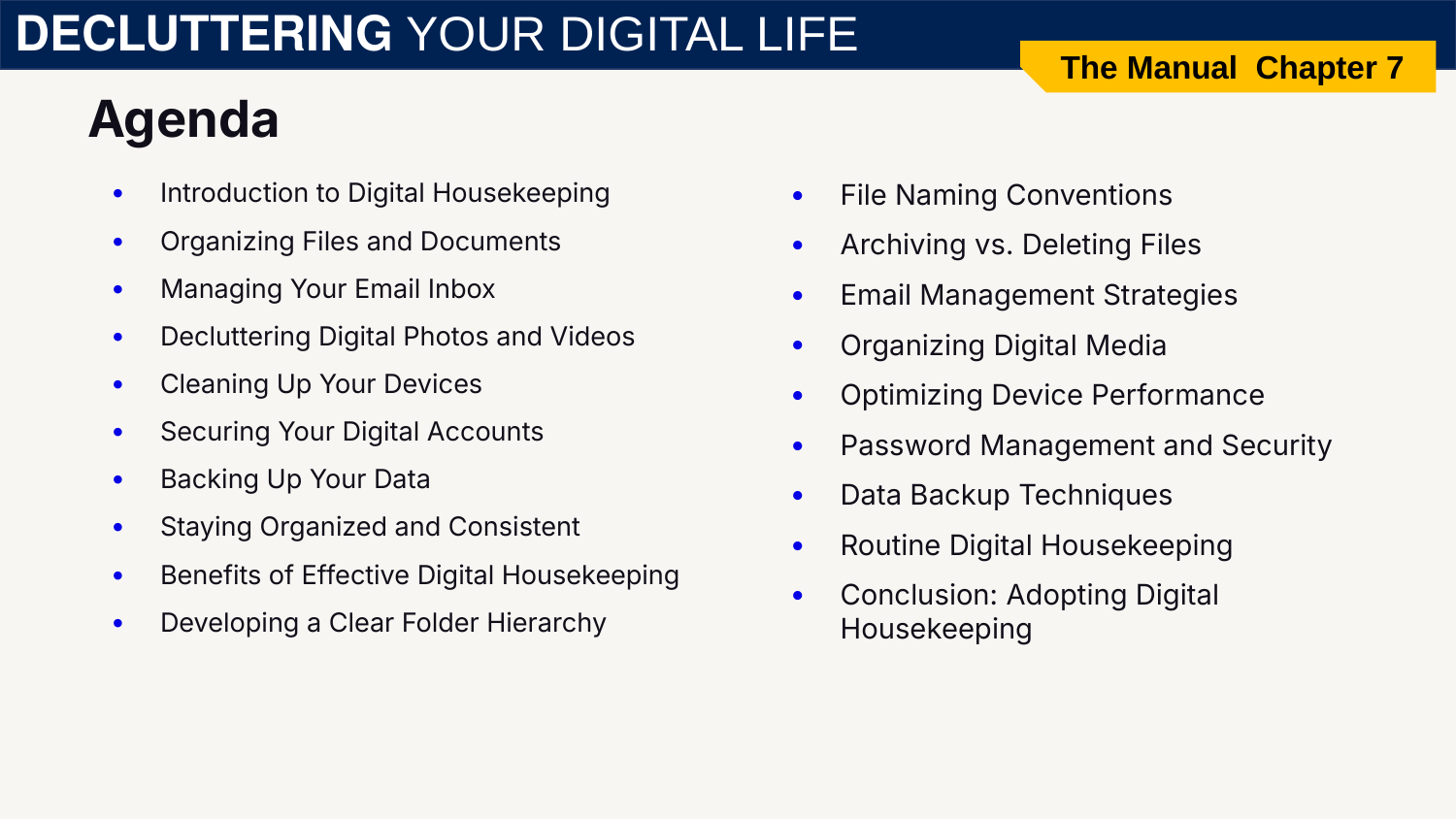

DECLUTTERING YOUR DIGITAL LIFE
The Manual  Chapter 7

# Agenda
File Naming Conventions
Archiving vs. Deleting Files
Email Management Strategies
Organizing Digital Media
Optimizing Device Performance
Password Management and Security
Data Backup Techniques
Routine Digital Housekeeping
Conclusion: Adopting Digital Housekeeping
Introduction to Digital Housekeeping
Organizing Files and Documents
Managing Your Email Inbox
Decluttering Digital Photos and Videos
Cleaning Up Your Devices
Securing Your Digital Accounts
Backing Up Your Data
Staying Organized and Consistent
Benefits of Effective Digital Housekeeping
Developing a Clear Folder Hierarchy